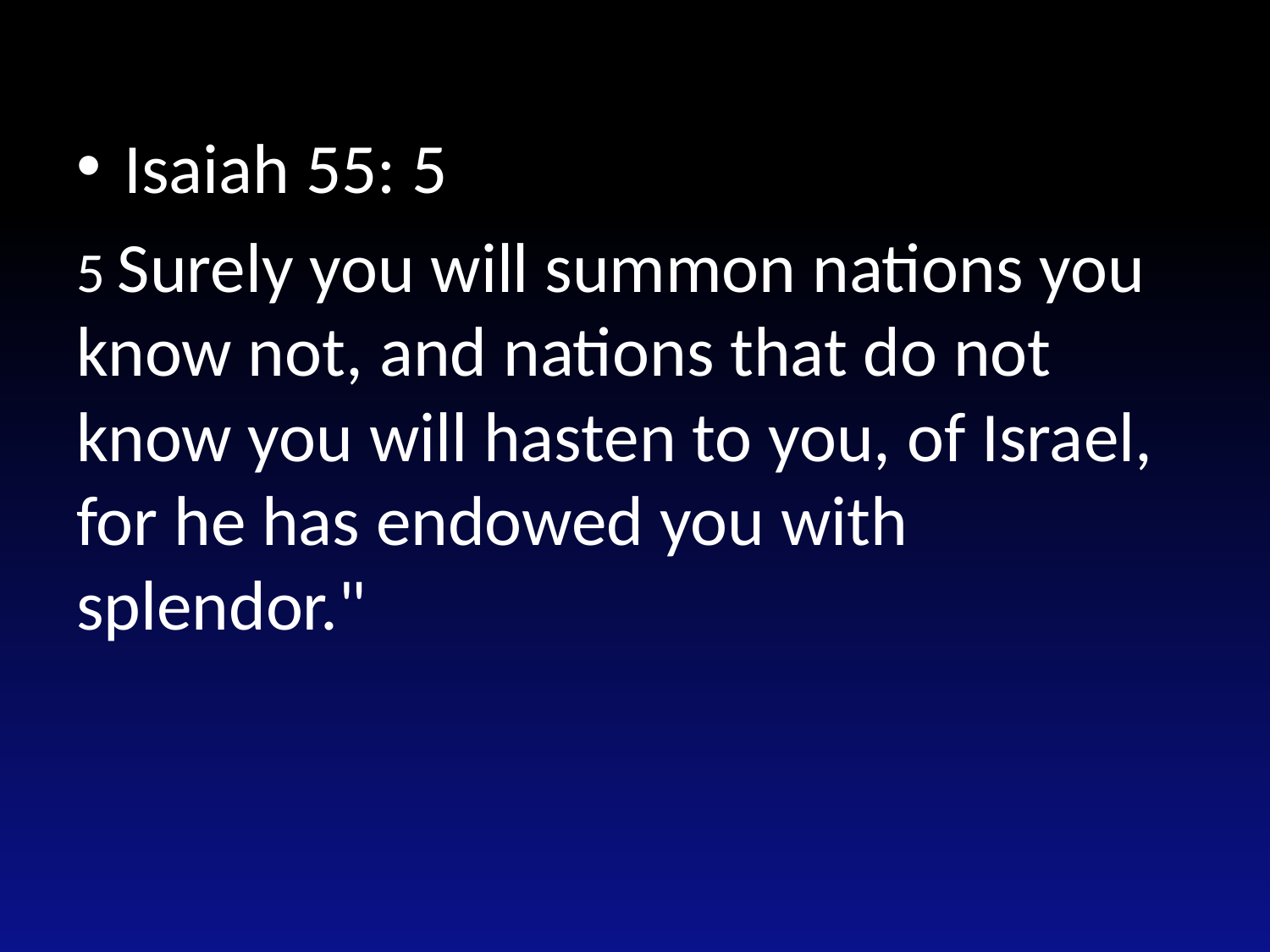

#
Isaiah 55: 5
5 Surely you will summon nations you know not, and nations that do not know you will hasten to you, of Israel, for he has endowed you with splendor."